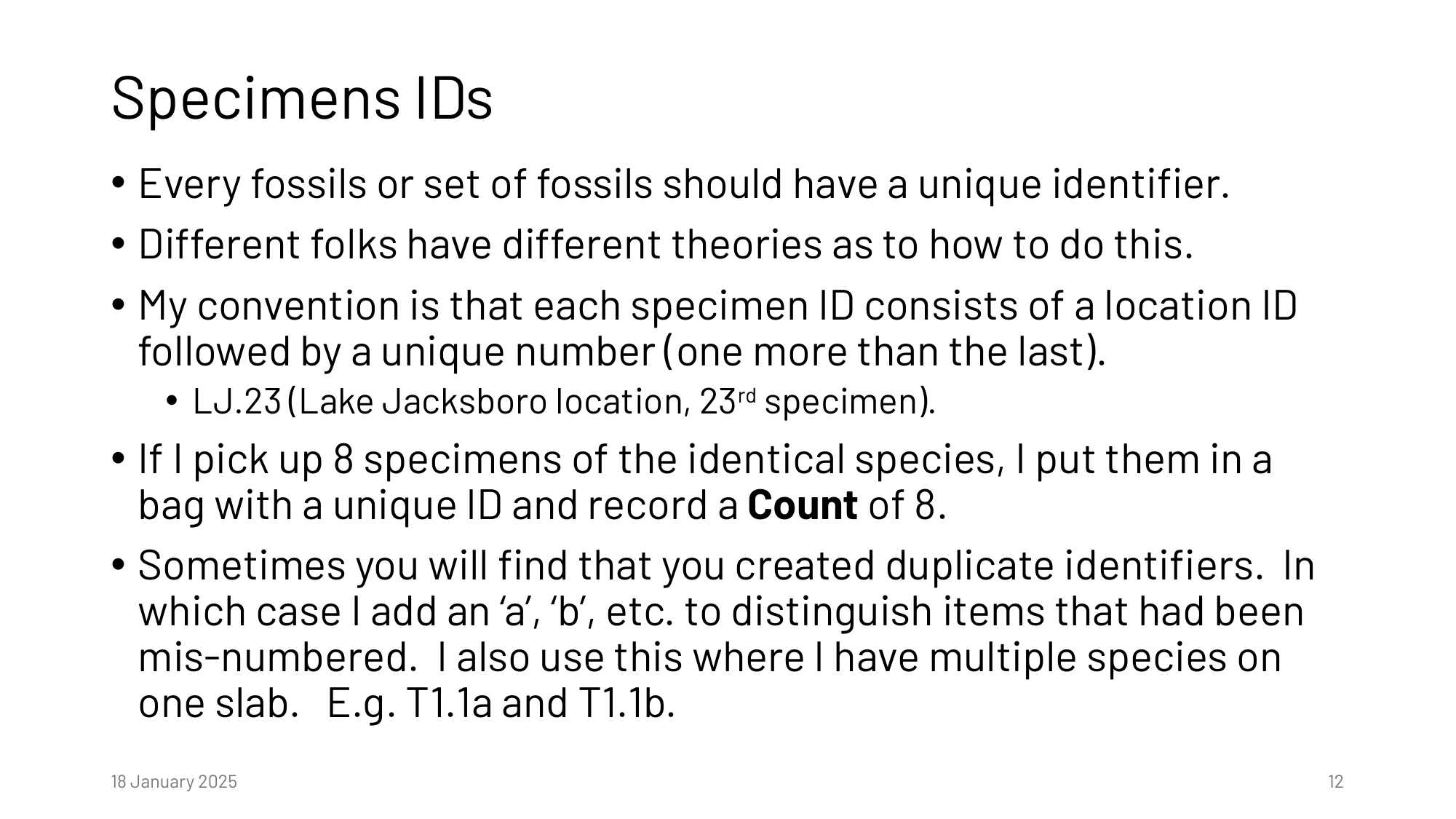

# Specimens IDs
Every fossils or set of fossils should have a unique identifier.
Different folks have different theories as to how to do this.
My convention is that each specimen ID consists of a location ID followed by a unique number (one more than the last).
LJ.23 (Lake Jacksboro location, 23rd specimen).
If I pick up 8 specimens of the identical species, I put them in a bag with a unique ID and record a Count of 8.
Sometimes you will find that you created duplicate identifiers.  In which case I add an ‘a’, ‘b’, etc. to distinguish items that had been mis-numbered.  I also use this where I have multiple species on one slab.   E.g. T1.1a and T1.1b.
18 January 2025
12